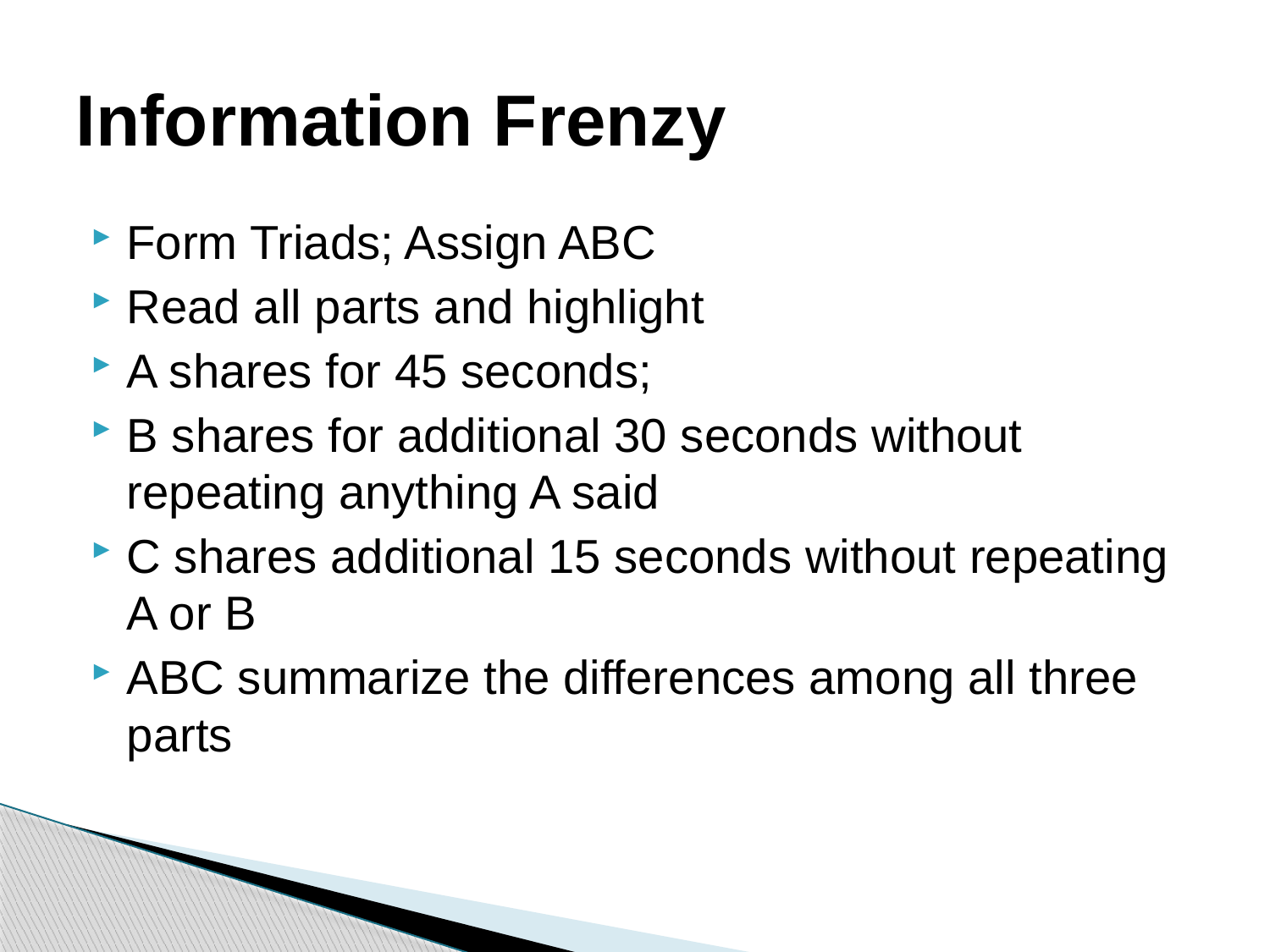

# Information Frenzy
Form Triads; Assign ABC
Read all parts and highlight
A shares for 45 seconds;
B shares for additional 30 seconds without repeating anything A said
C shares additional 15 seconds without repeating A or B
ABC summarize the differences among all three parts